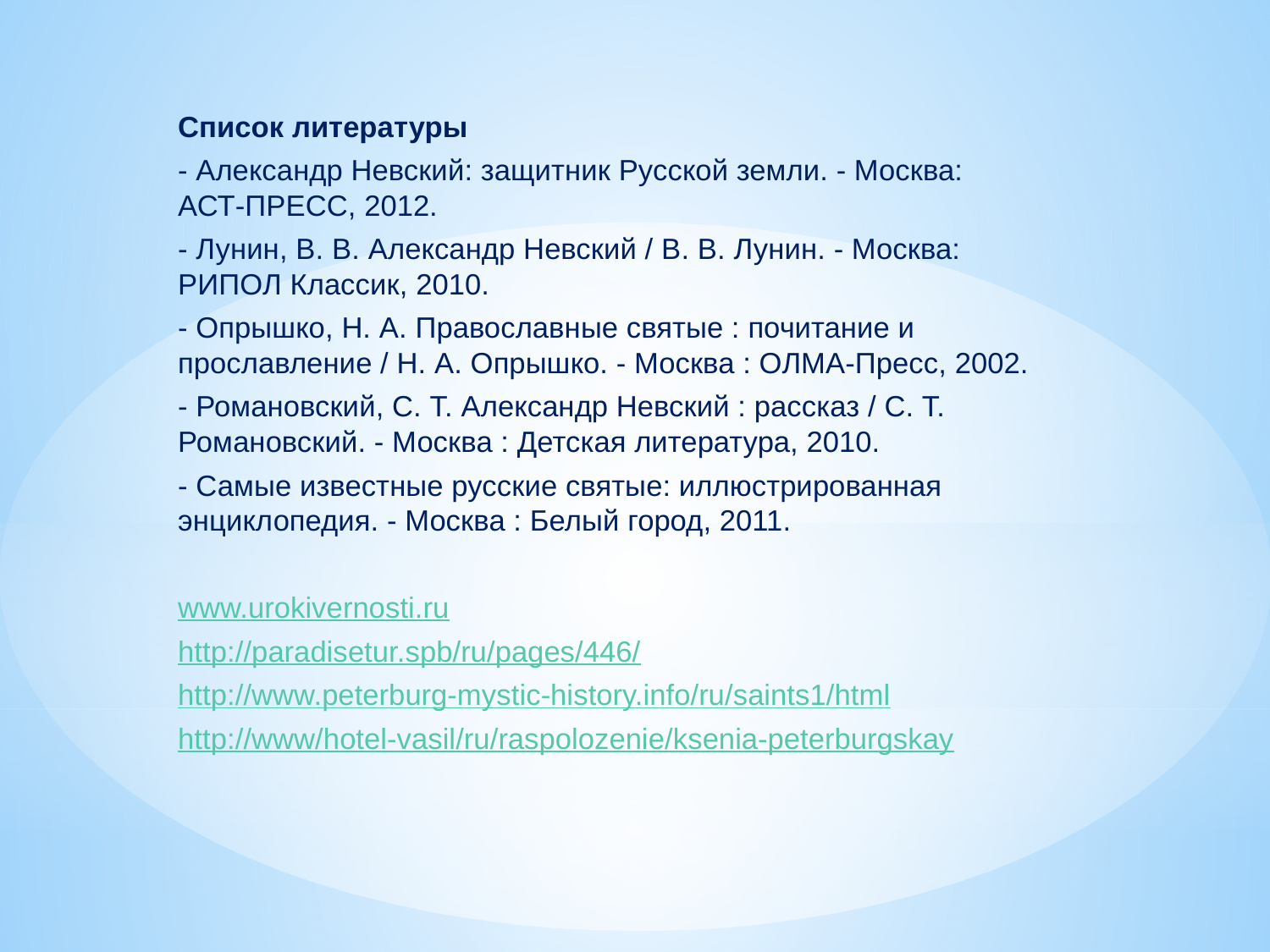

Список литературы
- Александр Невский: защитник Русской земли. - Москва: АСТ-ПРЕСС, 2012.
- Лунин, В. В. Александр Невский / В. В. Лунин. - Москва: РИПОЛ Классик, 2010.
- Опрышко, Н. А. Православные святые : почитание и прославление / Н. А. Опрышко. - Москва : ОЛМА-Пресс, 2002.
- Романовский, С. Т. Александр Невский : рассказ / С. Т. Романовский. - Москва : Детская литература, 2010.
- Самые известные русские святые: иллюстрированная энциклопедия. - Москва : Белый город, 2011.

www.urokivernosti.ru
http://paradisetur.spb/ru/pages/446/
http://www.peterburg-mystic-history.info/ru/saints1/html
http://www/hotel-vasil/ru/raspolozenie/ksenia-peterburgskay